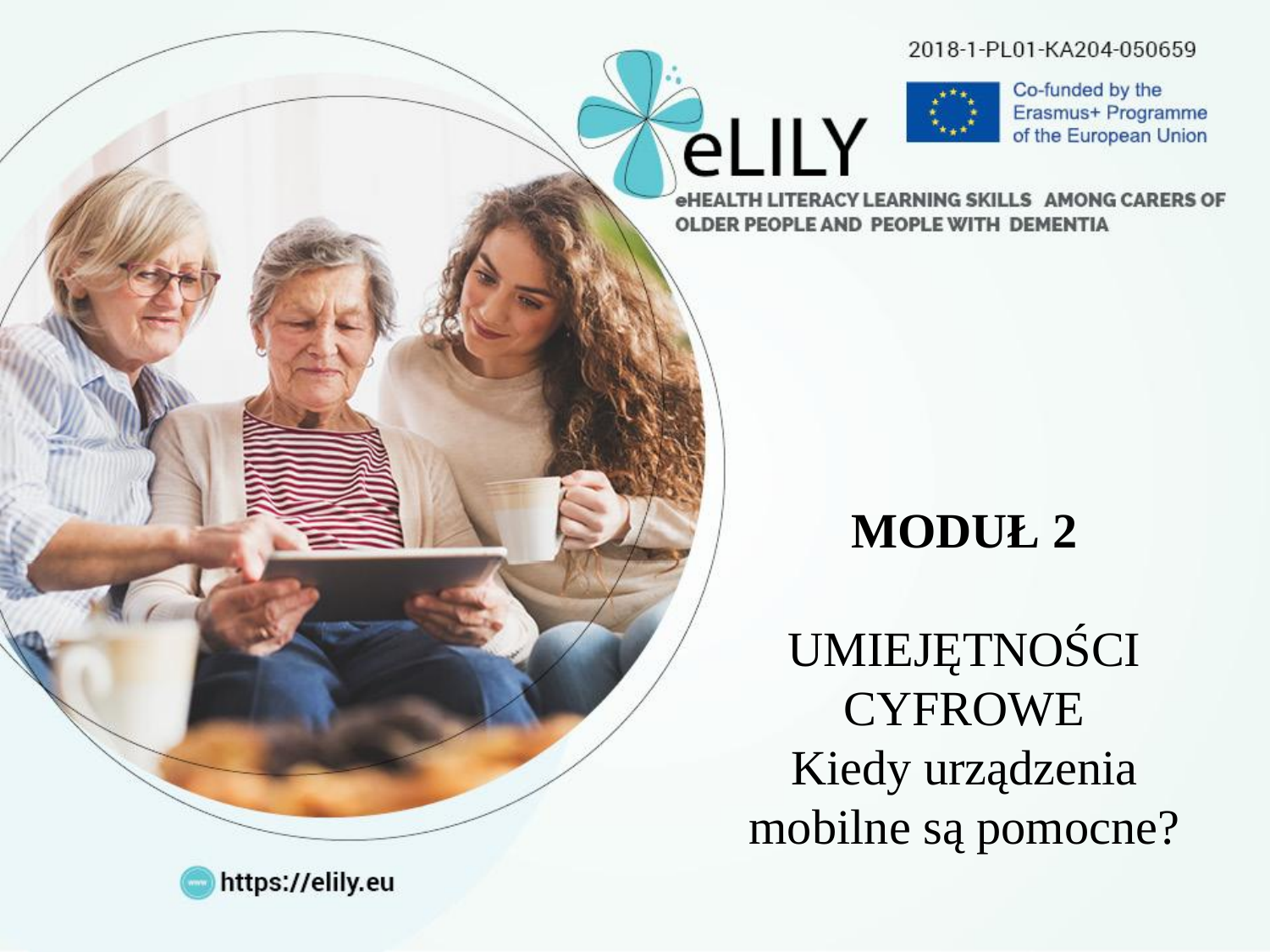

MODUŁ 2

UMIEJĘTNOŚCI CYFROWE
Kiedy urządzenia mobilne są pomocne?